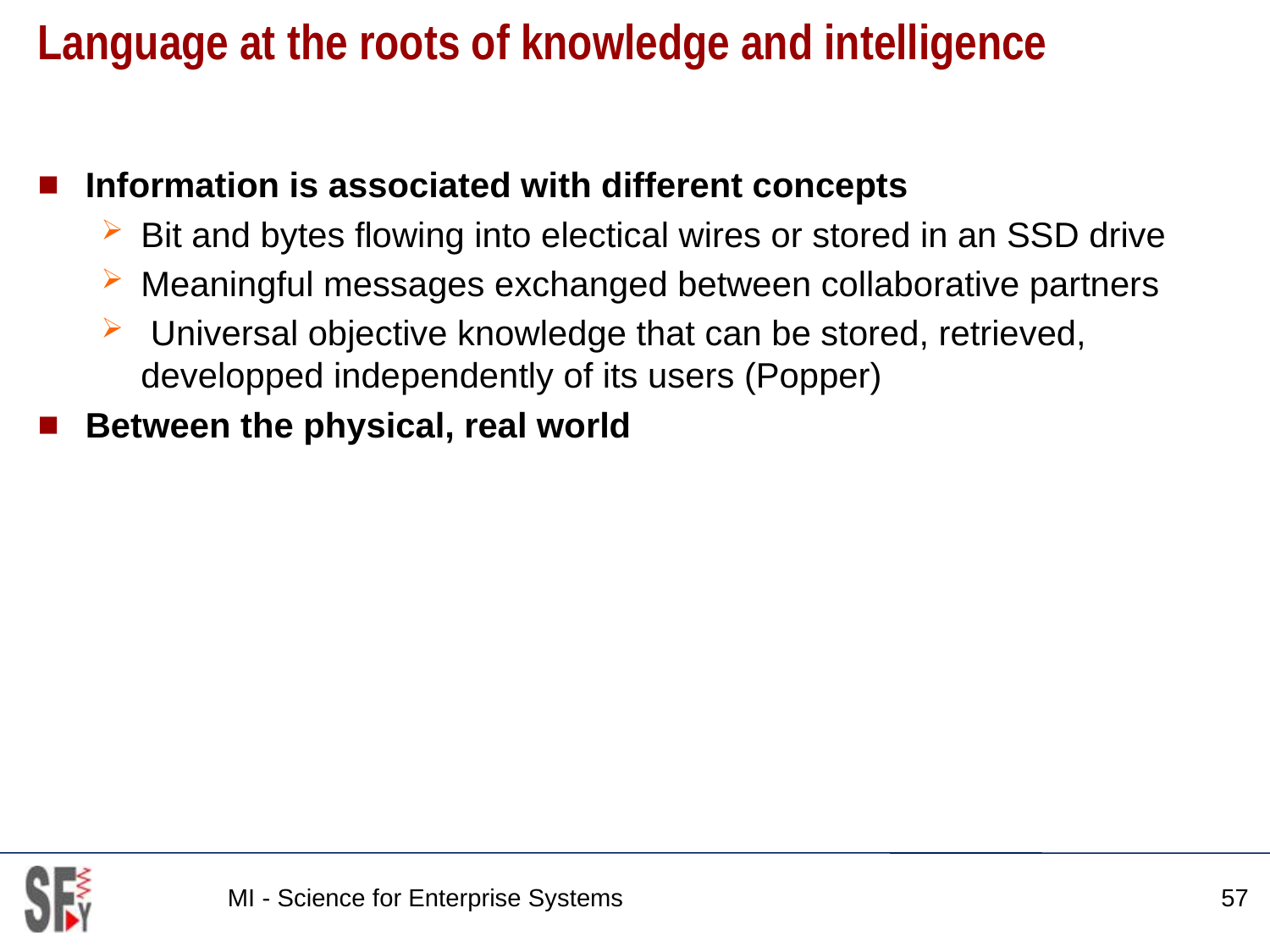

# Language at the roots of knowledge and intelligence
Information is associated with different concepts
Bit and bytes flowing into electical wires or stored in an SSD drive
Meaningful messages exchanged between collaborative partners
 Universal objective knowledge that can be stored, retrieved, developped independently of its users (Popper)
Between the physical, real world
MI - Science for Enterprise Systems
57